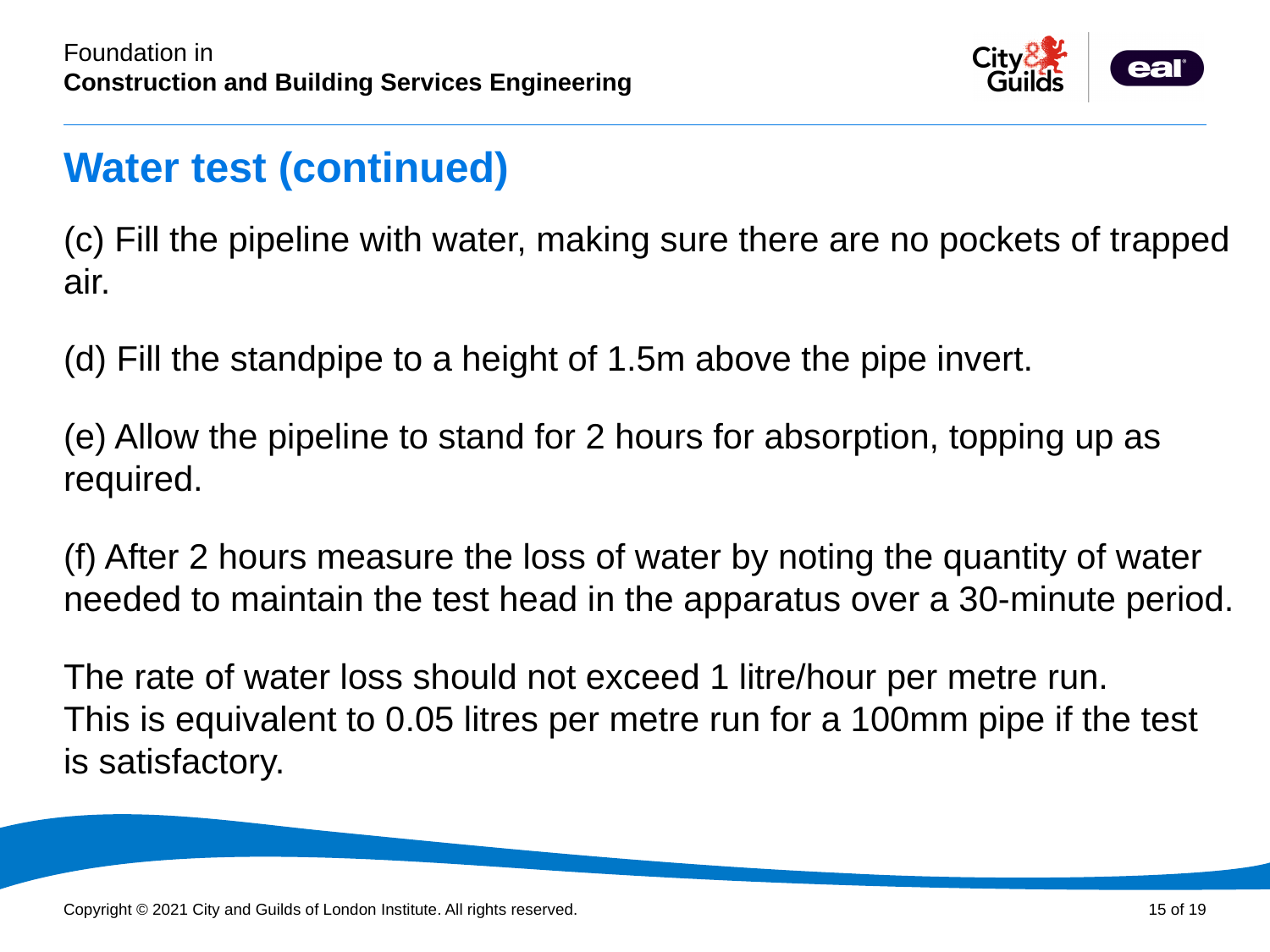

# Water test (continued)
(c) Fill the pipeline with water, making sure there are no pockets of trapped air.
(d) Fill the standpipe to a height of 1.5m above the pipe invert.
(e) Allow the pipeline to stand for 2 hours for absorption, topping up as required.
(f) After 2 hours measure the loss of water by noting the quantity of water needed to maintain the test head in the apparatus over a 30-minute period.
The rate of water loss should not exceed 1 litre/hour per metre run.
This is equivalent to 0.05 litres per metre run for a 100mm pipe if the test
is satisfactory.